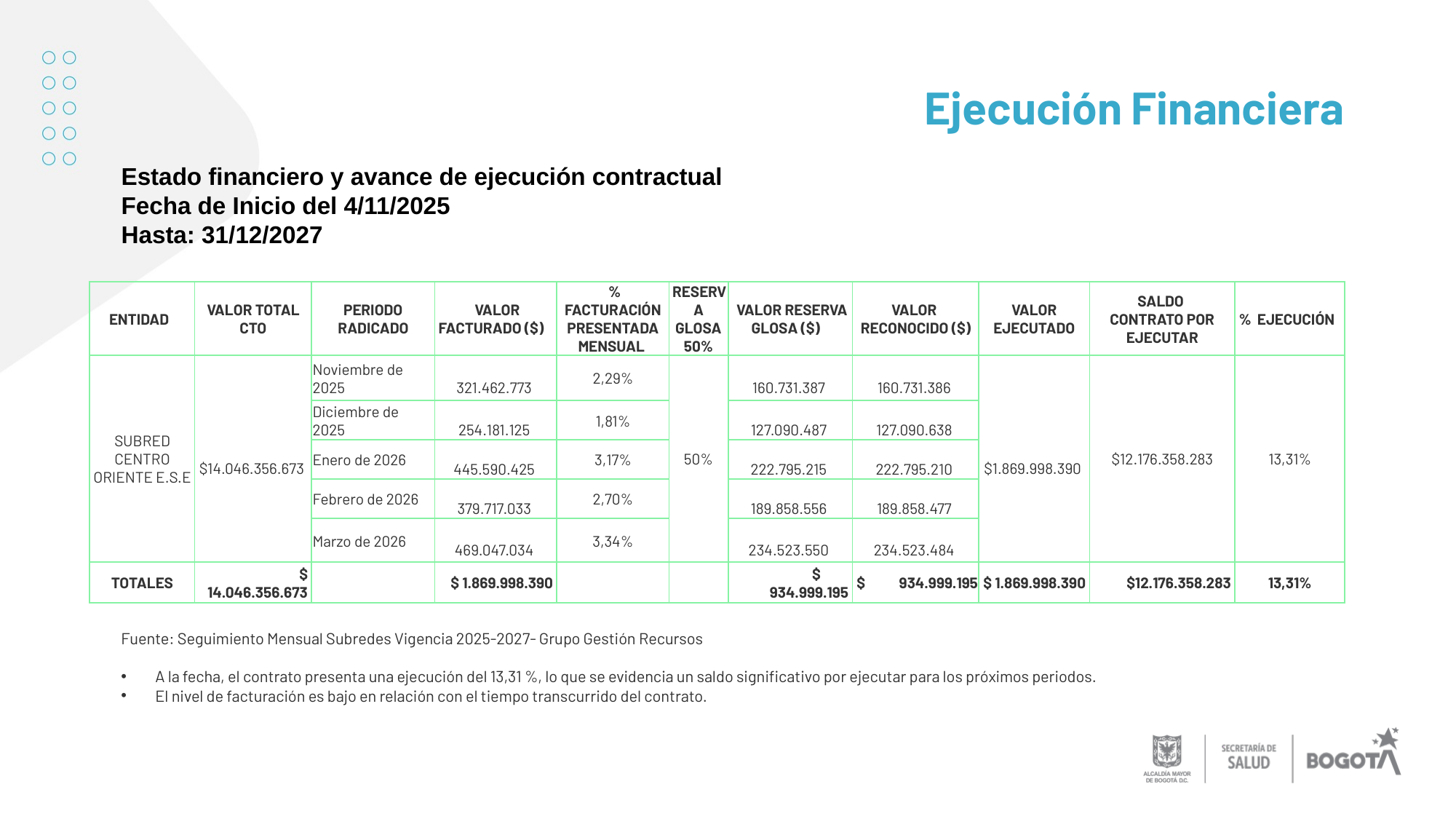

# Ejecución Financiera
Estado financiero y avance de ejecución contractual
Fecha de Inicio del 4/11/2025
Hasta: 31/12/2027
| ENTIDAD | VALOR TOTAL CTO | PERIODO RADICADO | VALOR FACTURADO ($) | % FACTURACIÓN PRESENTADA MENSUAL | RESERVA GLOSA 50% | VALOR RESERVA GLOSA ($) | VALOR RECONOCIDO ($) | VALOR EJECUTADO | SALDO  CONTRATO POR EJECUTAR | %  EJECUCIÓN |
| --- | --- | --- | --- | --- | --- | --- | --- | --- | --- | --- |
| SUBRED CENTRO ORIENTE E.S.E | $14.046.356.673 | Noviembre de 2025 | 321.462.773 | 2,29% | 50% | 160.731.387 | 160.731.386 | $1.869.998.390 | $12.176.358.283 | 13,31% |
|  |  | Diciembre de 2025 | 254.181.125 | 1,81% |  | 127.090.487 | 127.090.638 |  |  |  |
|  |  | Enero de 2026 | 445.590.425 | 3,17% |  | 222.795.215 | 222.795.210 |  |  |  |
|  |  | Febrero de 2026 | 379.717.033 | 2,70% |  | 189.858.556 | 189.858.477 |  |  |  |
|  |  | Marzo de 2026 | 469.047.034 | 3,34% |  | 234.523.550 | 234.523.484 |  |  |  |
| TOTALES | $ 14.046.356.673 |  | $ 1.869.998.390 |  |  | $ 934.999.195 | $ 934.999.195 | $ 1.869.998.390 | $12.176.358.283 | 13,31% |
Fuente: Seguimiento Mensual Subredes Vigencia 2025-2027- Grupo Gestión Recursos

A la fecha, el contrato presenta una ejecución del 13,31 %, lo que se evidencia un saldo significativo por ejecutar para los próximos periodos.
El nivel de facturación es bajo en relación con el tiempo transcurrido del contrato.